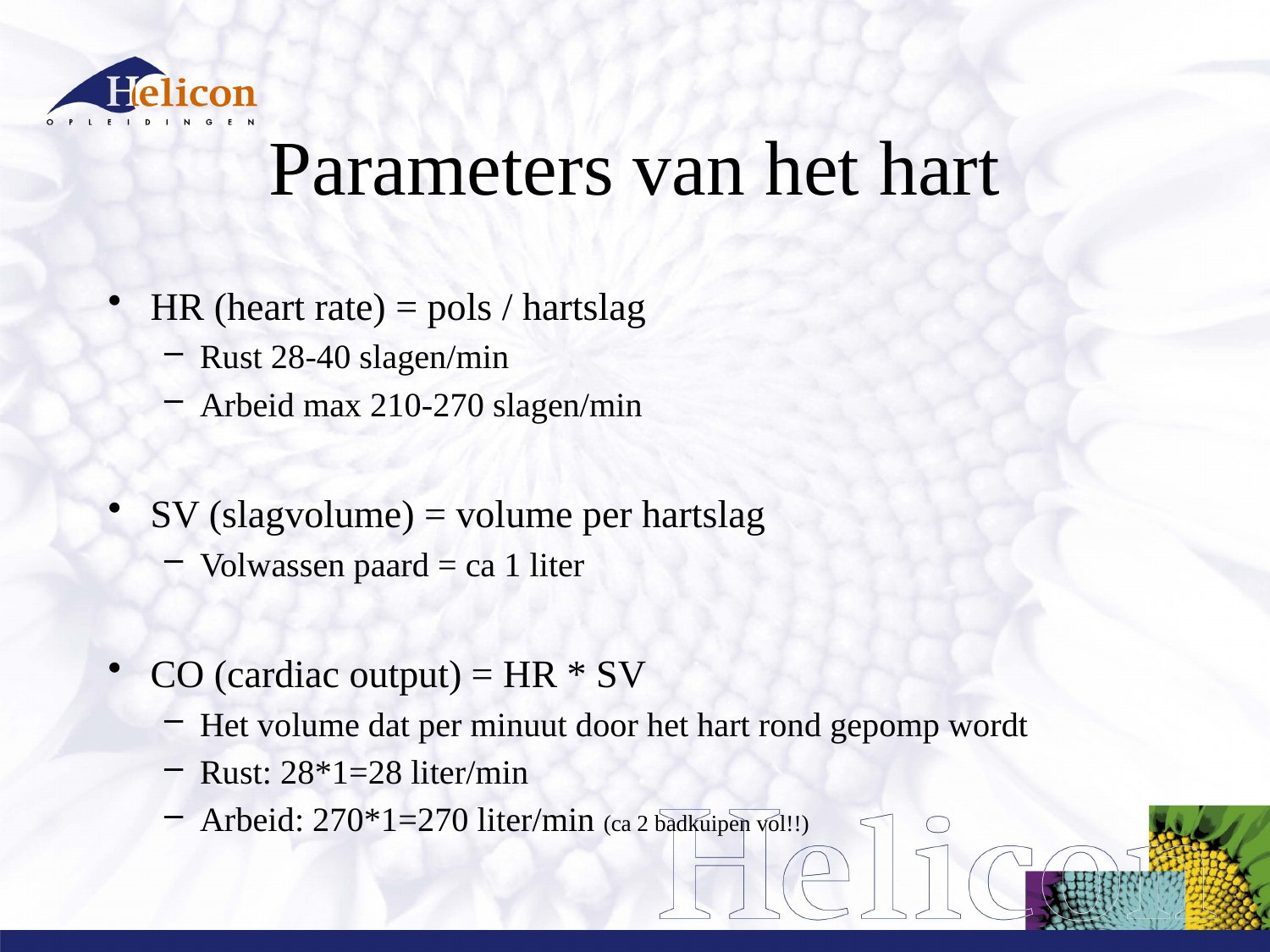

# Parameters van het hart
HR (heart rate) = pols / hartslag
Rust 28-40 slagen/min
Arbeid max 210-270 slagen/min

SV (slagvolume) = volume per hartslag
Volwassen paard = ca 1 liter

CO (cardiac output) = HR * SV
Het volume dat per minuut door het hart rond gepomp wordt
Rust: 28*1=28 liter/min
Arbeid: 270*1=270 liter/min (ca 2 badkuipen vol!!)